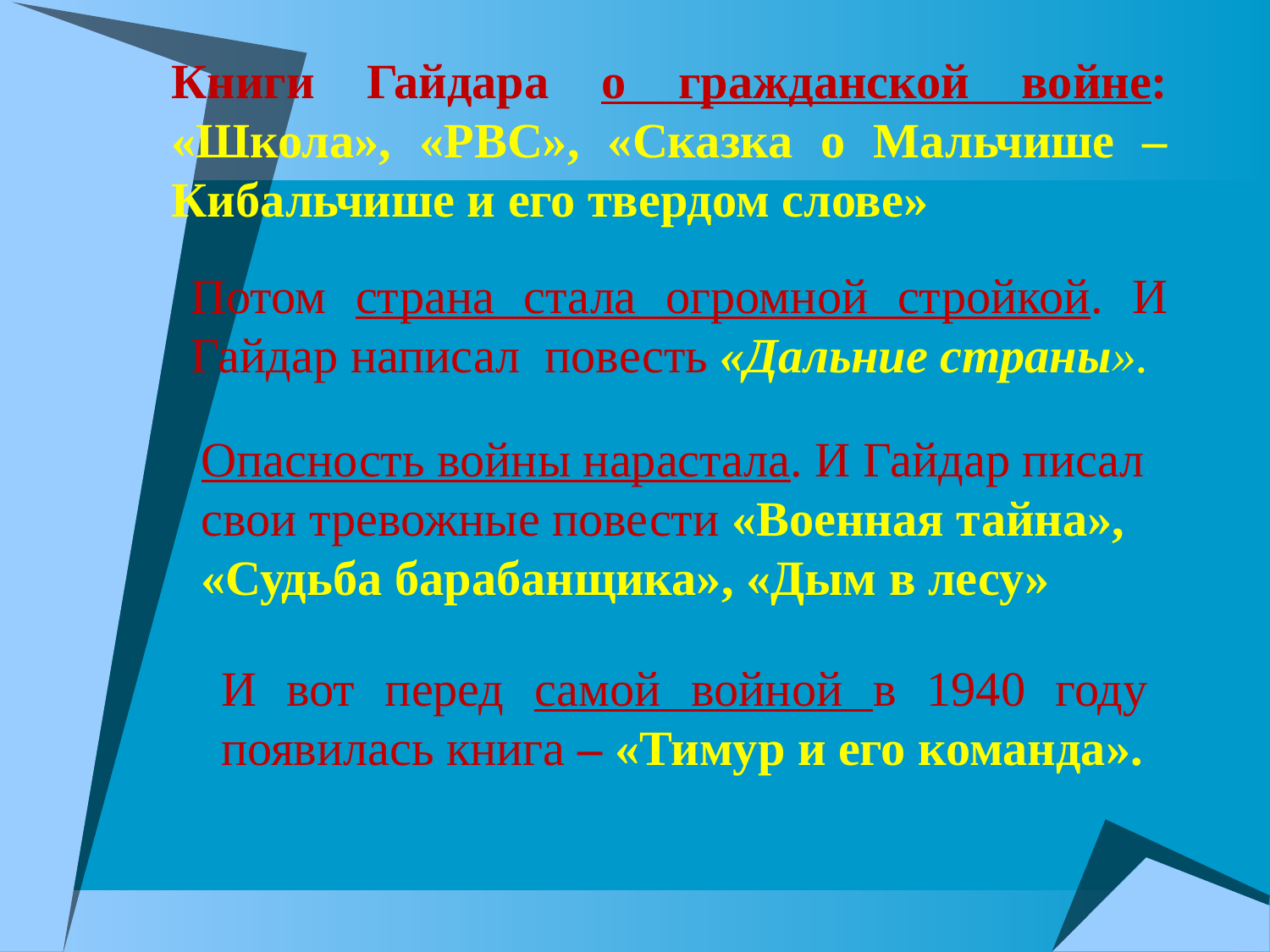

Книги Гайдара о гражданской войне: «Школа», «РВС», «Сказка о Мальчише – Кибальчише и его твердом слове»
Потом страна стала огромной стройкой. И Гайдар написал  повесть «Дальние страны».
Опасность войны нарастала. И Гайдар писал свои тревожные повести «Военная тайна», «Судьба барабанщика», «Дым в лесу»
И вот перед самой войной в 1940 году появилась книга – «Тимур и его команда».